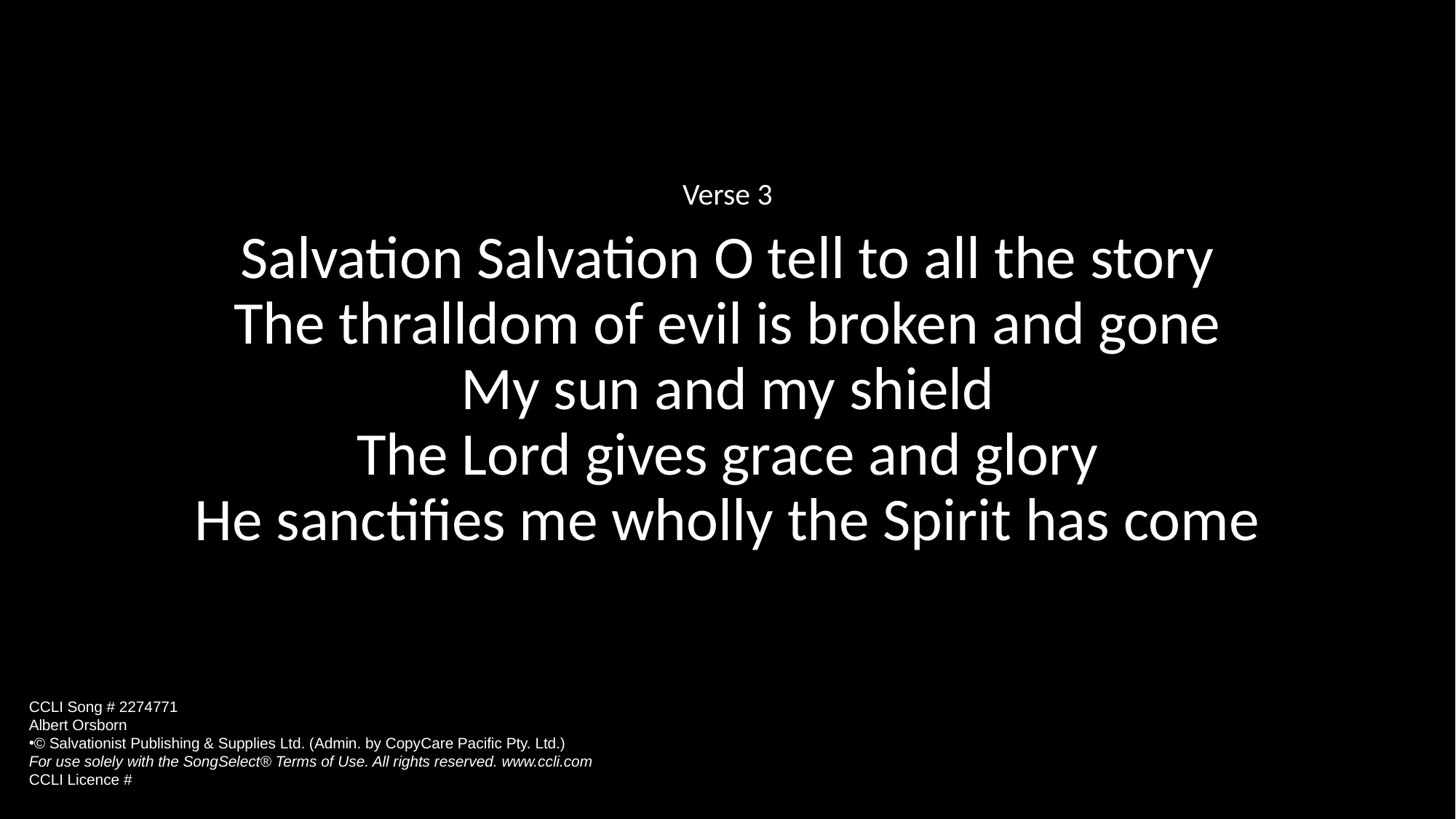

Verse 3
Salvation Salvation O tell to all the story
The thralldom of evil is broken and gone
My sun and my shield
The Lord gives grace and glory
He sanctifies me wholly the Spirit has come
CCLI Song # 2274771
Albert Orsborn
© Salvationist Publishing & Supplies Ltd. (Admin. by CopyCare Pacific Pty. Ltd.)
For use solely with the SongSelect® Terms of Use. All rights reserved. www.ccli.com
CCLI Licence #